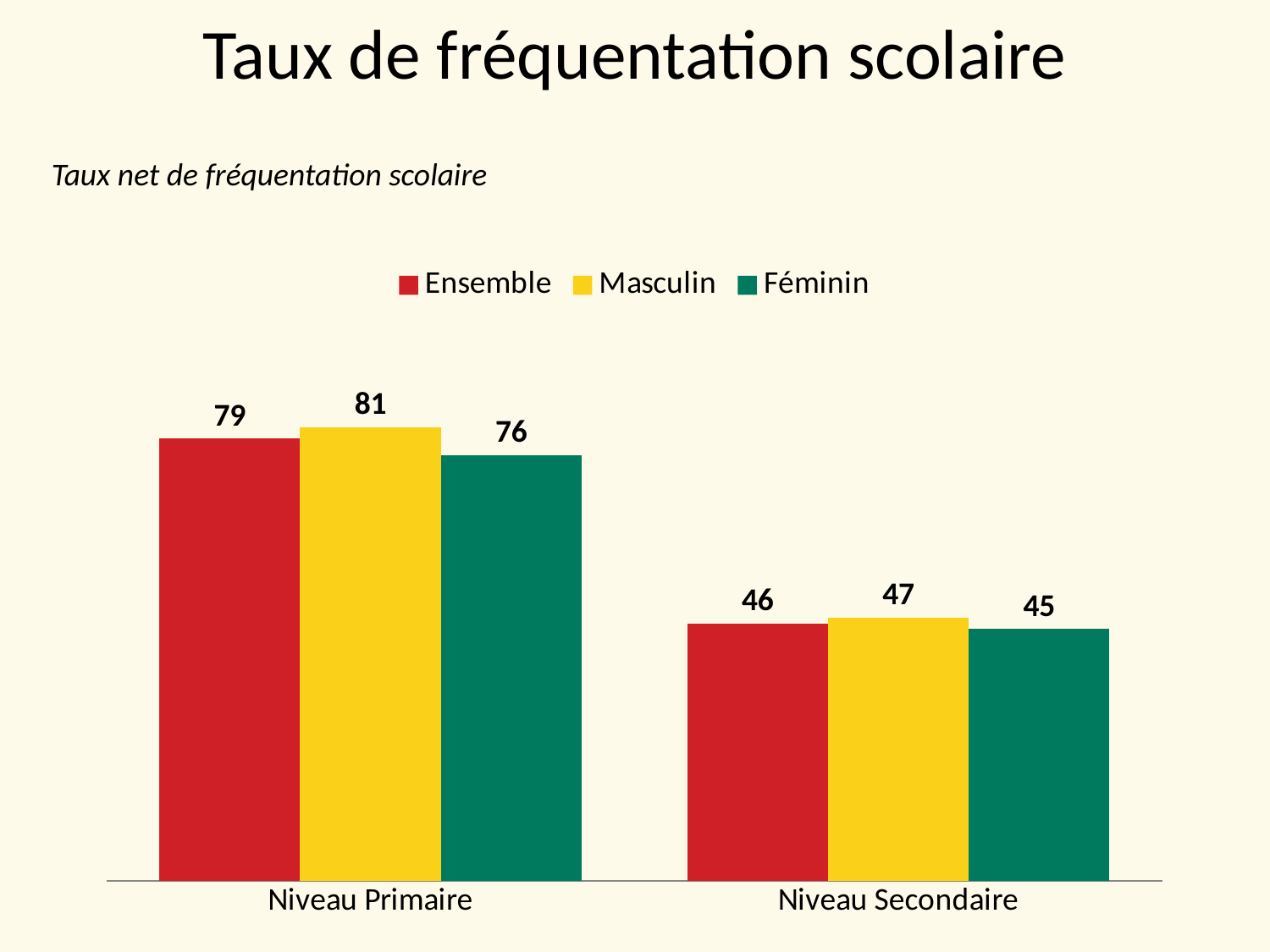

# Taux de fréquentation scolaire
Taux net de fréquentation scolaire

### Chart

| Category | Ensemble | Masculin | Féminin |
|---|---|---|---|
| Niveau Primaire | 79.0 | 81.0 | 76.0 |
| Niveau Secondaire | 46.0 | 47.0 | 45.0 |